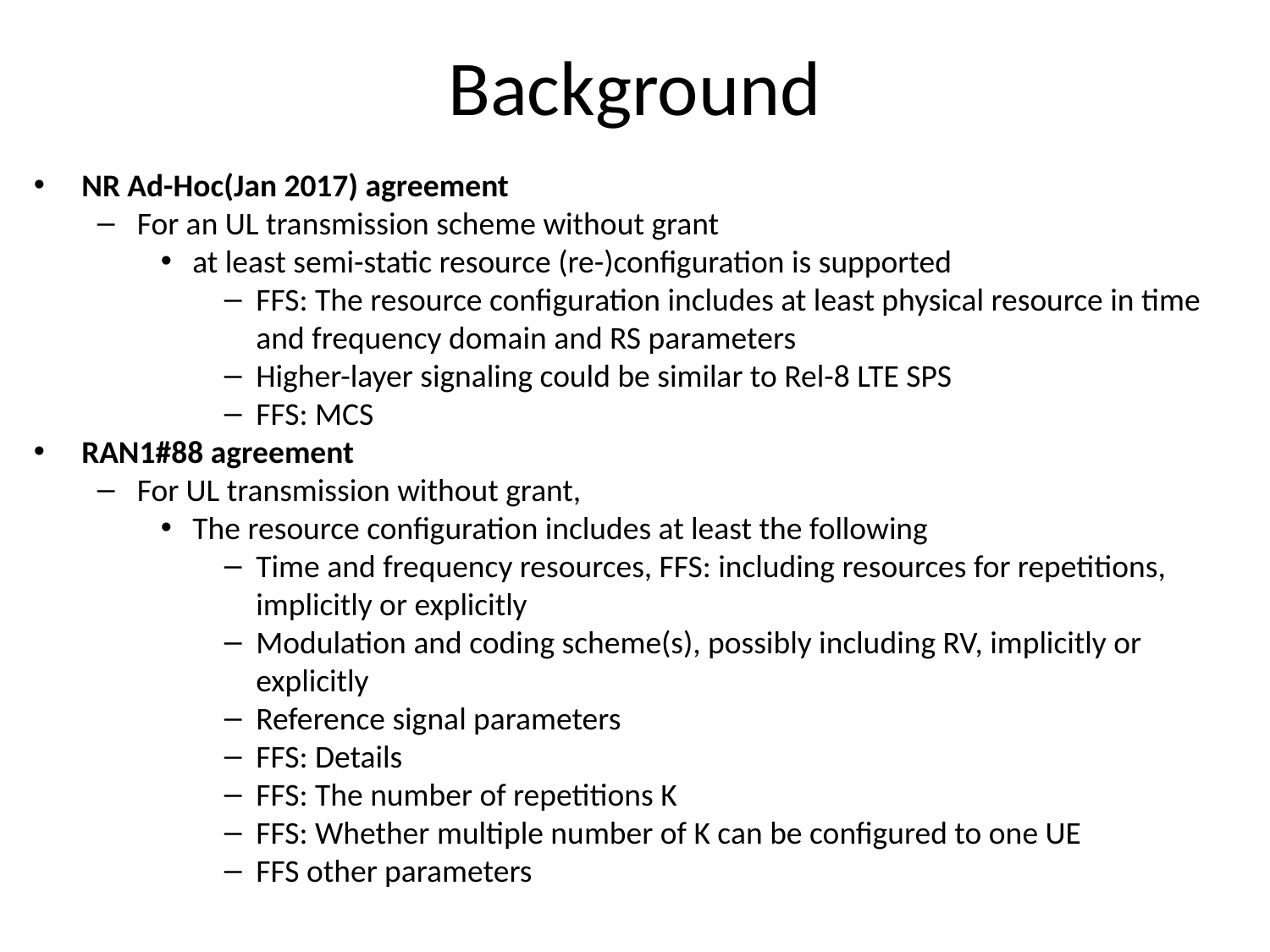

# Background
NR Ad-Hoc(Jan 2017) agreement
For an UL transmission scheme without grant
at least semi-static resource (re-)configuration is supported
FFS: The resource configuration includes at least physical resource in time and frequency domain and RS parameters
Higher-layer signaling could be similar to Rel-8 LTE SPS
FFS: MCS
RAN1#88 agreement
For UL transmission without grant,
The resource configuration includes at least the following
Time and frequency resources, FFS: including resources for repetitions, implicitly or explicitly
Modulation and coding scheme(s), possibly including RV, implicitly or explicitly
Reference signal parameters
FFS: Details
FFS: The number of repetitions K
FFS: Whether multiple number of K can be configured to one UE
FFS other parameters